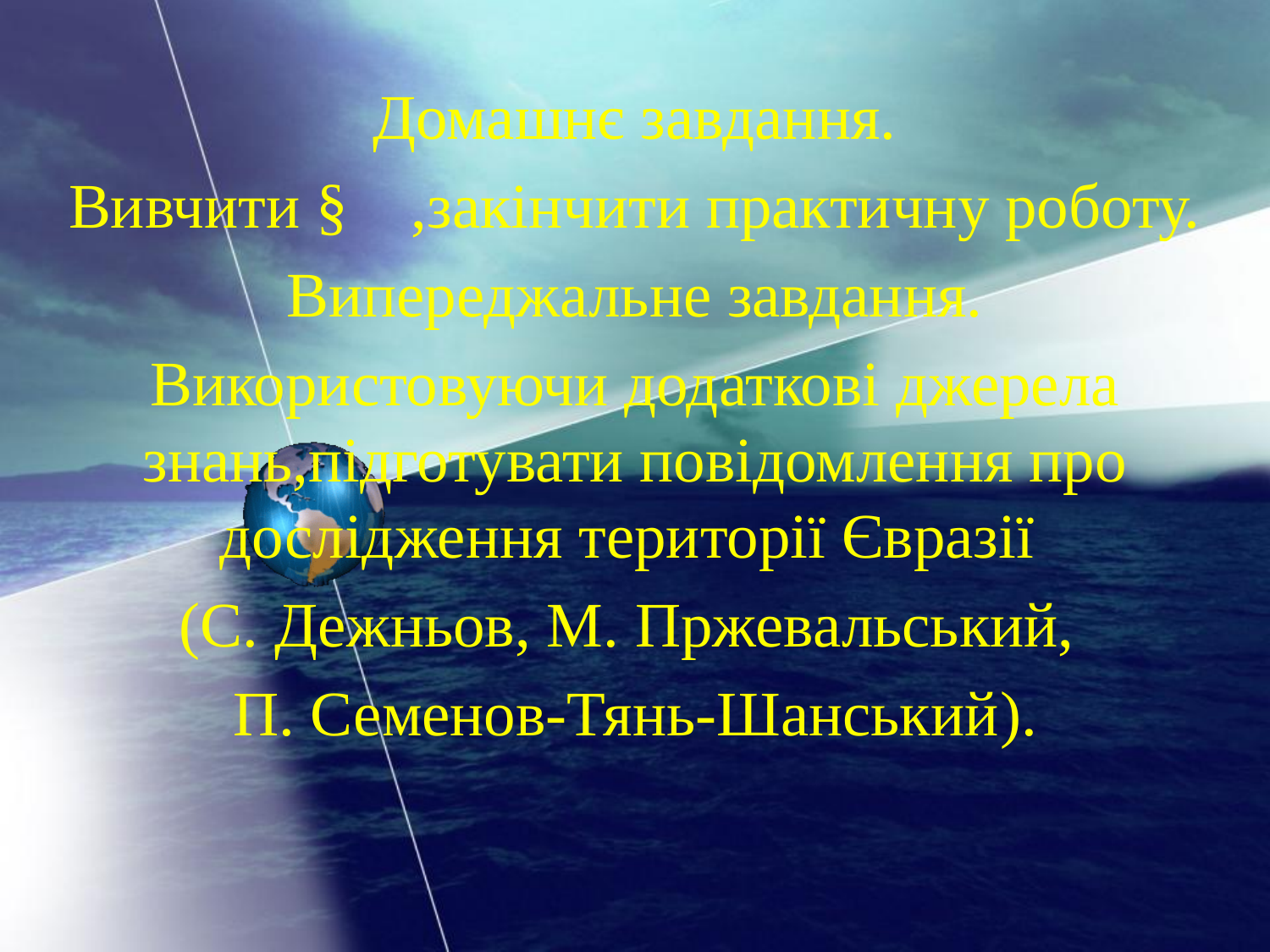

#
Домашнє завдання.
Вивчити §    ,закінчити практичну роботу.
Випереджальне завдання.
Використовуючи додаткові джерела знань,підготувати повідомлення про дослідження території Євразії
(С. Дежньов, М. Пржевальський,
П. Семенов-Тянь-Шанський).